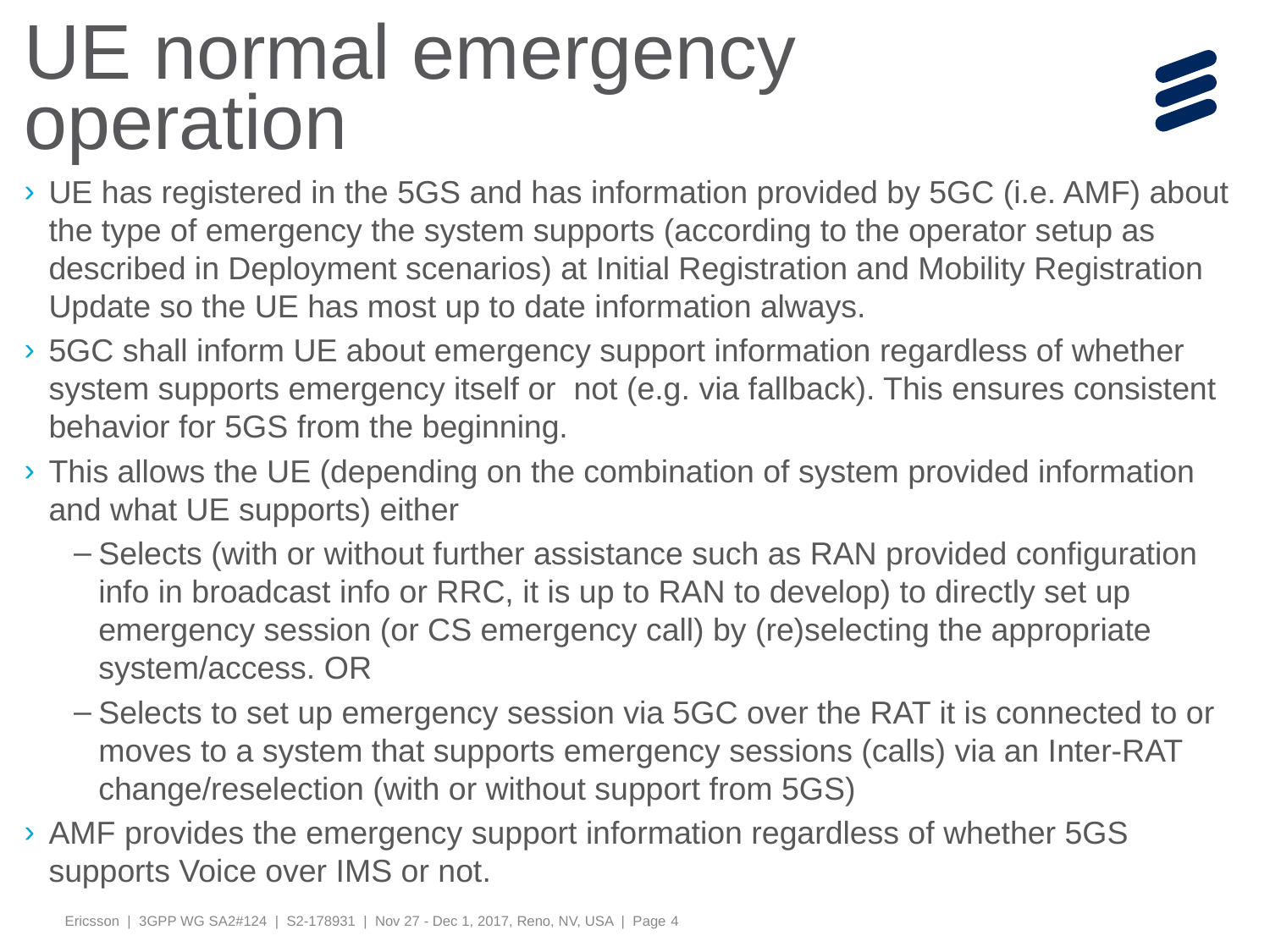

# UE normal emergency operation
UE has registered in the 5GS and has information provided by 5GC (i.e. AMF) about the type of emergency the system supports (according to the operator setup as described in Deployment scenarios) at Initial Registration and Mobility Registration Update so the UE has most up to date information always.
5GC shall inform UE about emergency support information regardless of whether system supports emergency itself or  not (e.g. via fallback). This ensures consistent behavior for 5GS from the beginning.
This allows the UE (depending on the combination of system provided information and what UE supports) either
Selects (with or without further assistance such as RAN provided configuration info in broadcast info or RRC, it is up to RAN to develop) to directly set up emergency session (or CS emergency call) by (re)selecting the appropriate system/access. OR
Selects to set up emergency session via 5GC over the RAT it is connected to or moves to a system that supports emergency sessions (calls) via an Inter-RAT change/reselection (with or without support from 5GS)
AMF provides the emergency support information regardless of whether 5GS supports Voice over IMS or not.